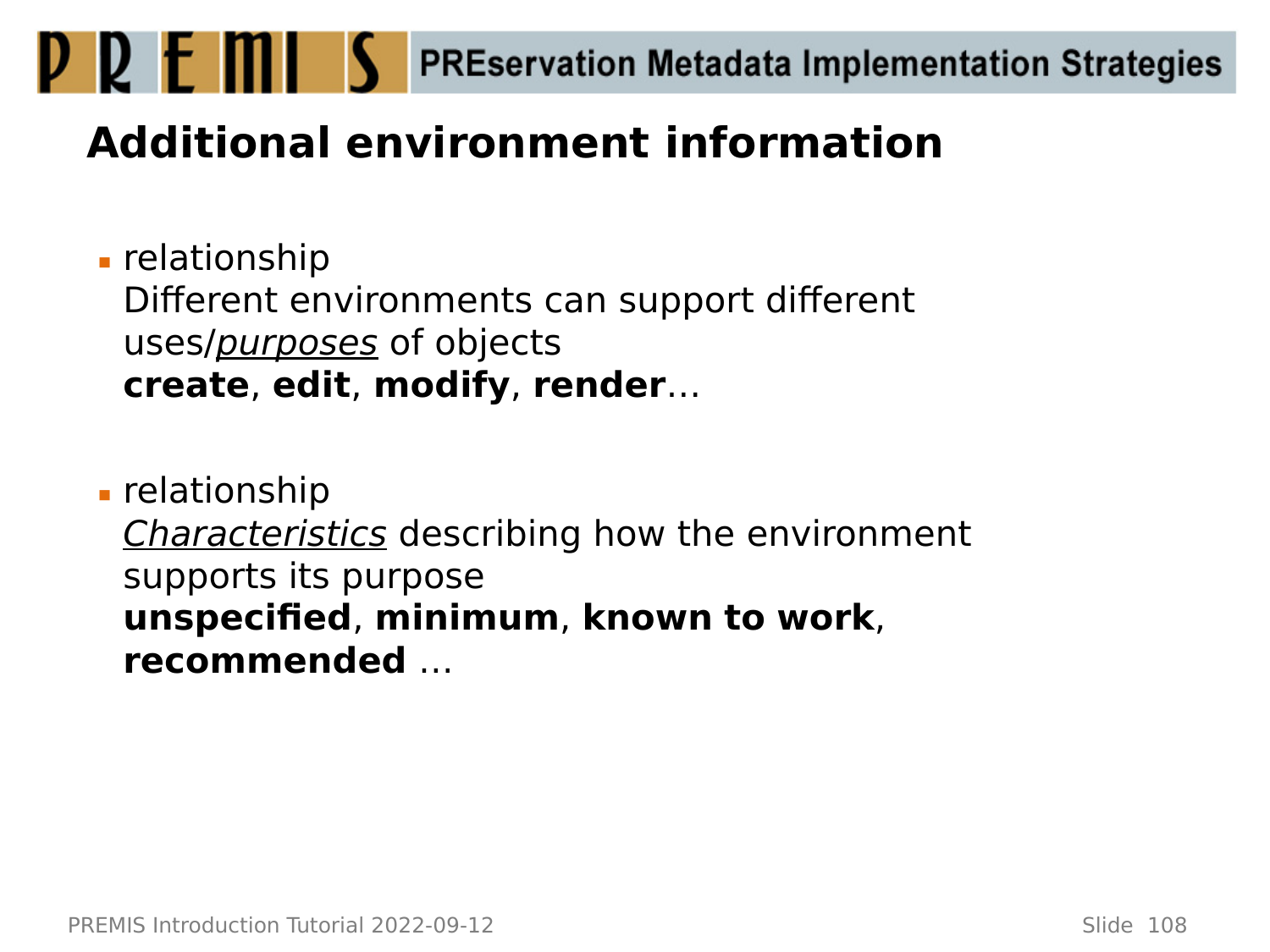

# Additional environment information

relationship
Different environments can support different uses/purposes of objects
create, edit, modify, render…

relationship
Characteristics describing how the environment
supports its purpose
unspecified, minimum, known to work, recommended …